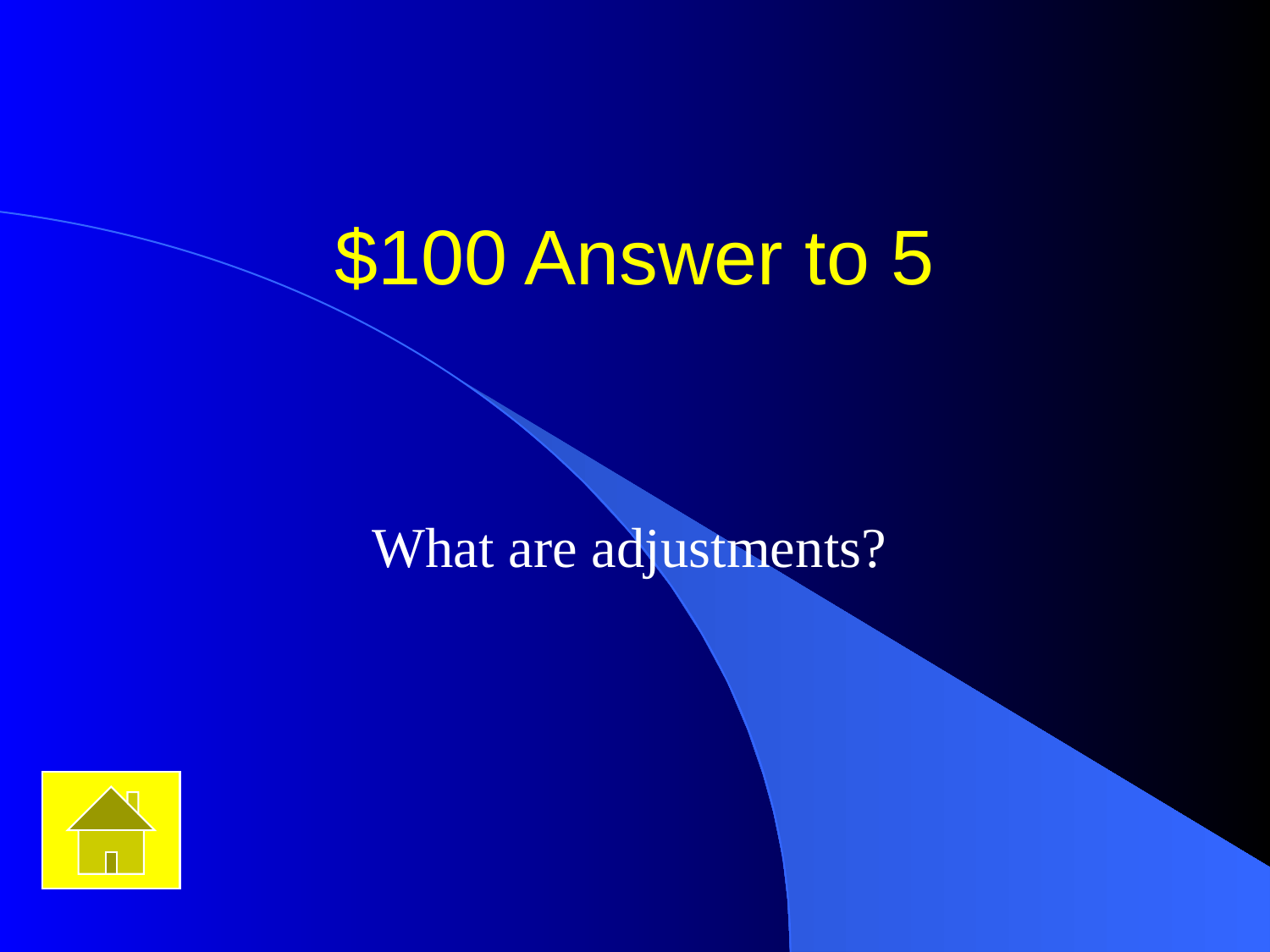

# $100 Answer to 5
What are adjustments?